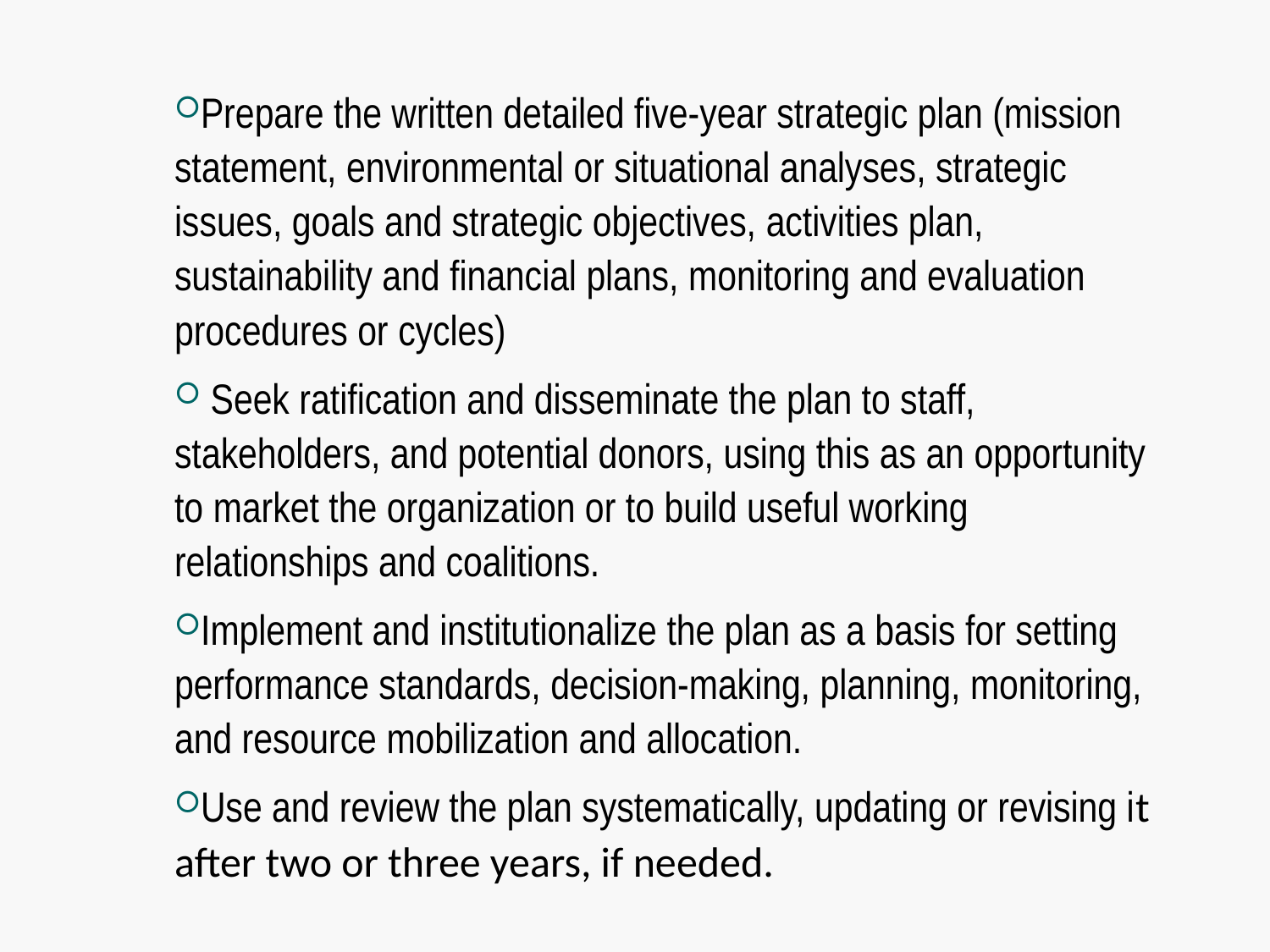

Prepare the written detailed five-year strategic plan (mission statement, environmental or situational analyses, strategic issues, goals and strategic objectives, activities plan, sustainability and financial plans, monitoring and evaluation procedures or cycles)
 Seek ratification and disseminate the plan to staff, stakeholders, and potential donors, using this as an opportunity to market the organization or to build useful working relationships and coalitions.
Implement and institutionalize the plan as a basis for setting performance standards, decision-making, planning, monitoring, and resource mobilization and allocation.
Use and review the plan systematically, updating or revising it after two or three years, if needed.